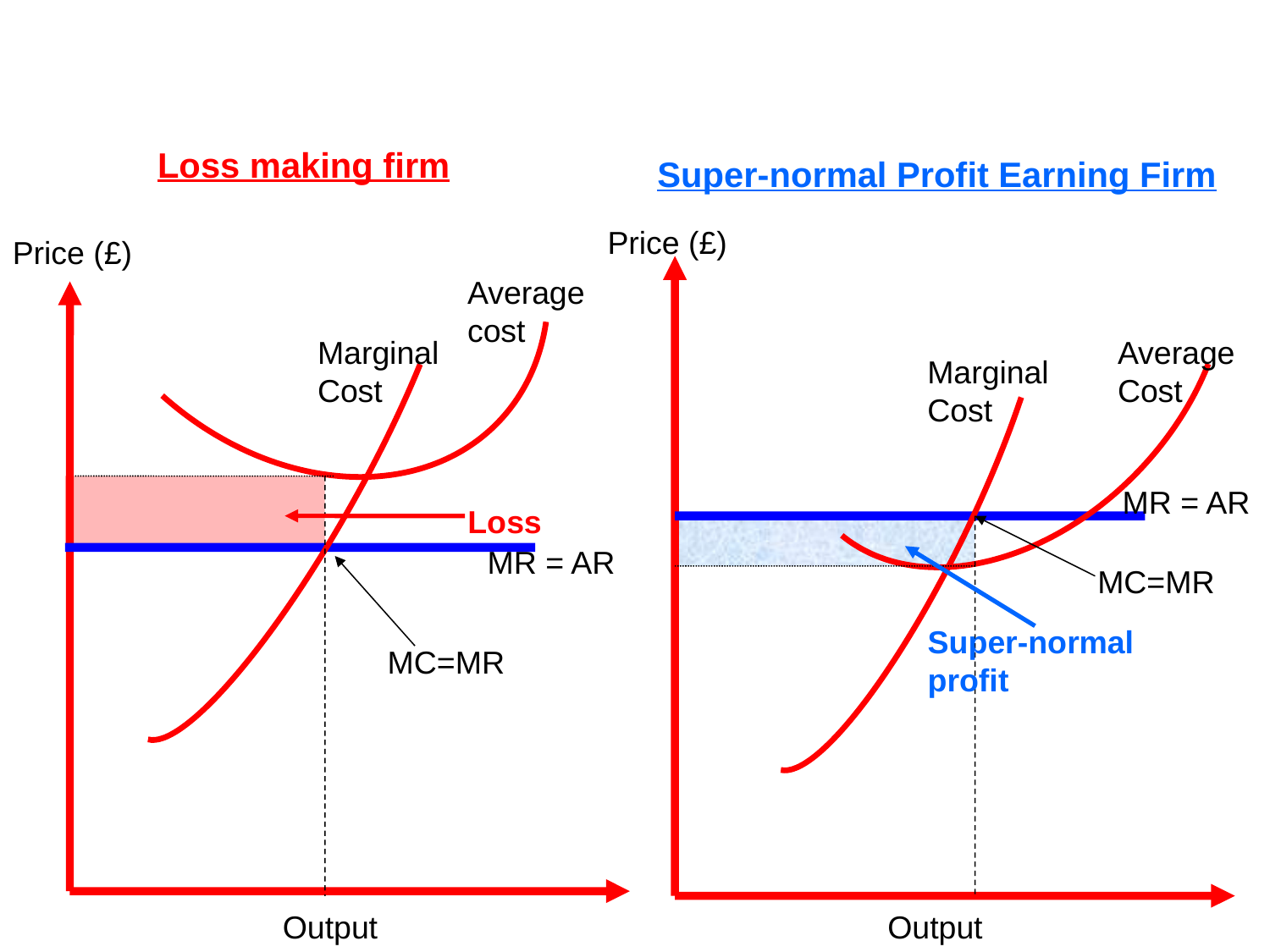

Loss making firm
Super-normal Profit Earning Firm
Price (£)
Price (£)

Average cost

Marginal Cost
Average Cost
Marginal Cost

MR = AR
Loss

MR = AR

MC=MR

Super-normal profit
MC=MR

Output
Output